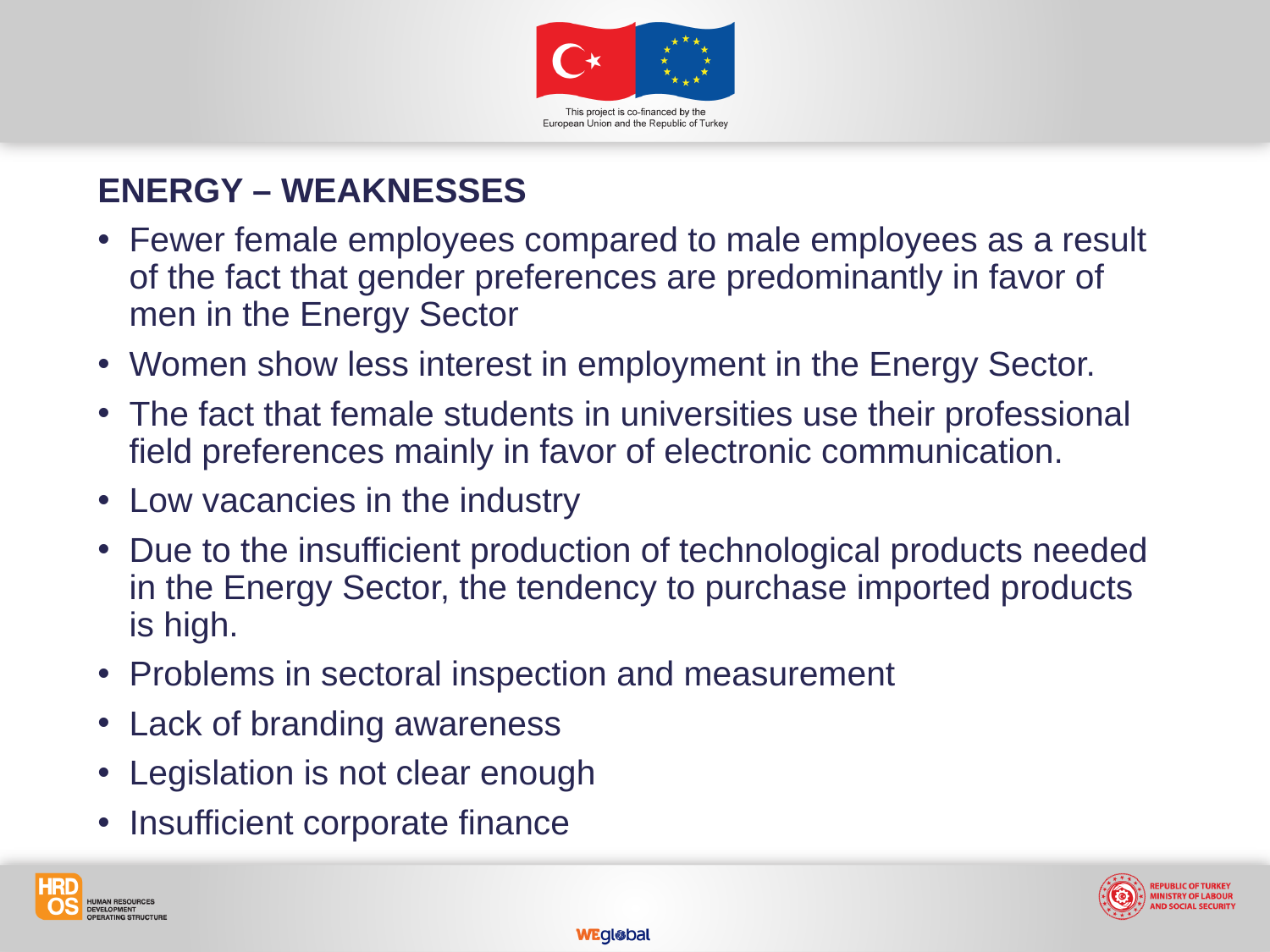

ENERGY – WEAKNESSES
Fewer female employees compared to male employees as a result of the fact that gender preferences are predominantly in favor of men in the Energy Sector
Women show less interest in employment in the Energy Sector.
The fact that female students in universities use their professional field preferences mainly in favor of electronic communication.
Low vacancies in the industry
Due to the insufficient production of technological products needed in the Energy Sector, the tendency to purchase imported products is high.
Problems in sectoral inspection and measurement
Lack of branding awareness
Legislation is not clear enough
Insufficient corporate finance